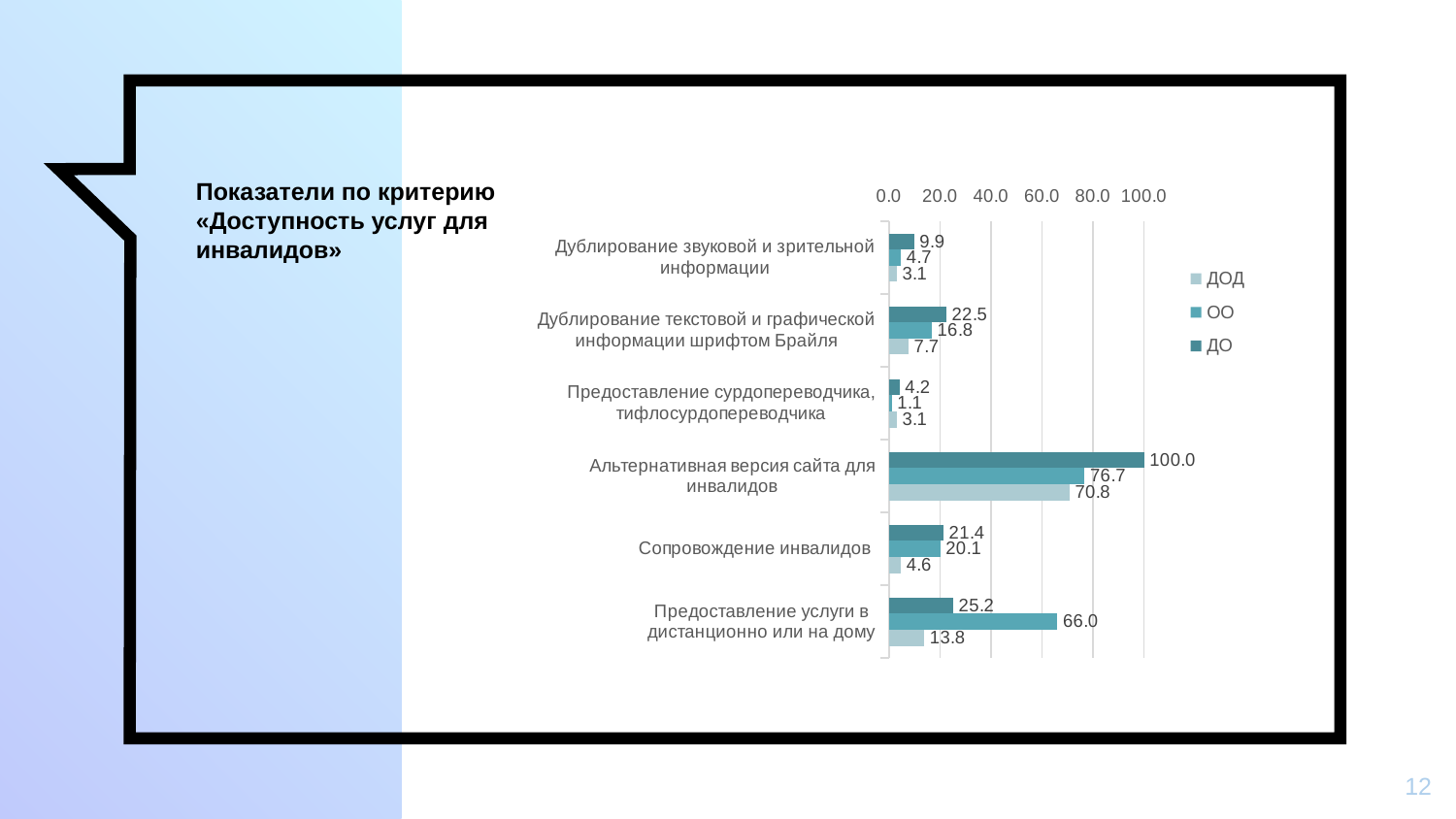

### Chart

| Category | ДО | ОО | ДОД |
|---|---|---|---|
| Дублирование звуковой и зрительной информации | 9.923664122137405 | 4.697986577181208 | 3.076923076923077 |
| Дублирование текстовой и графической информации шрифтом Брайля | 22.519083969465647 | 16.778523489932887 | 7.6923076923076925 |
| Предоставление сурдопереводчика, тифлосурдопереводчика | 4.198473282442748 | 1.1185682326621924 | 3.076923076923077 |
| Альтернативная версия сайта для инвалидов | 100.0 | 76.7337807606264 | 70.76923076923077 |
| Сопровождение инвалидов  | 21.374045801526716 | 20.13422818791946 | 4.615384615384616 |
| Предоставление услуги в дистанционно или на дому | 25.190839694656486 | 65.99552572706935 | 13.846153846153847 |
Показатели по критерию «Доступность услуг для инвалидов»
12